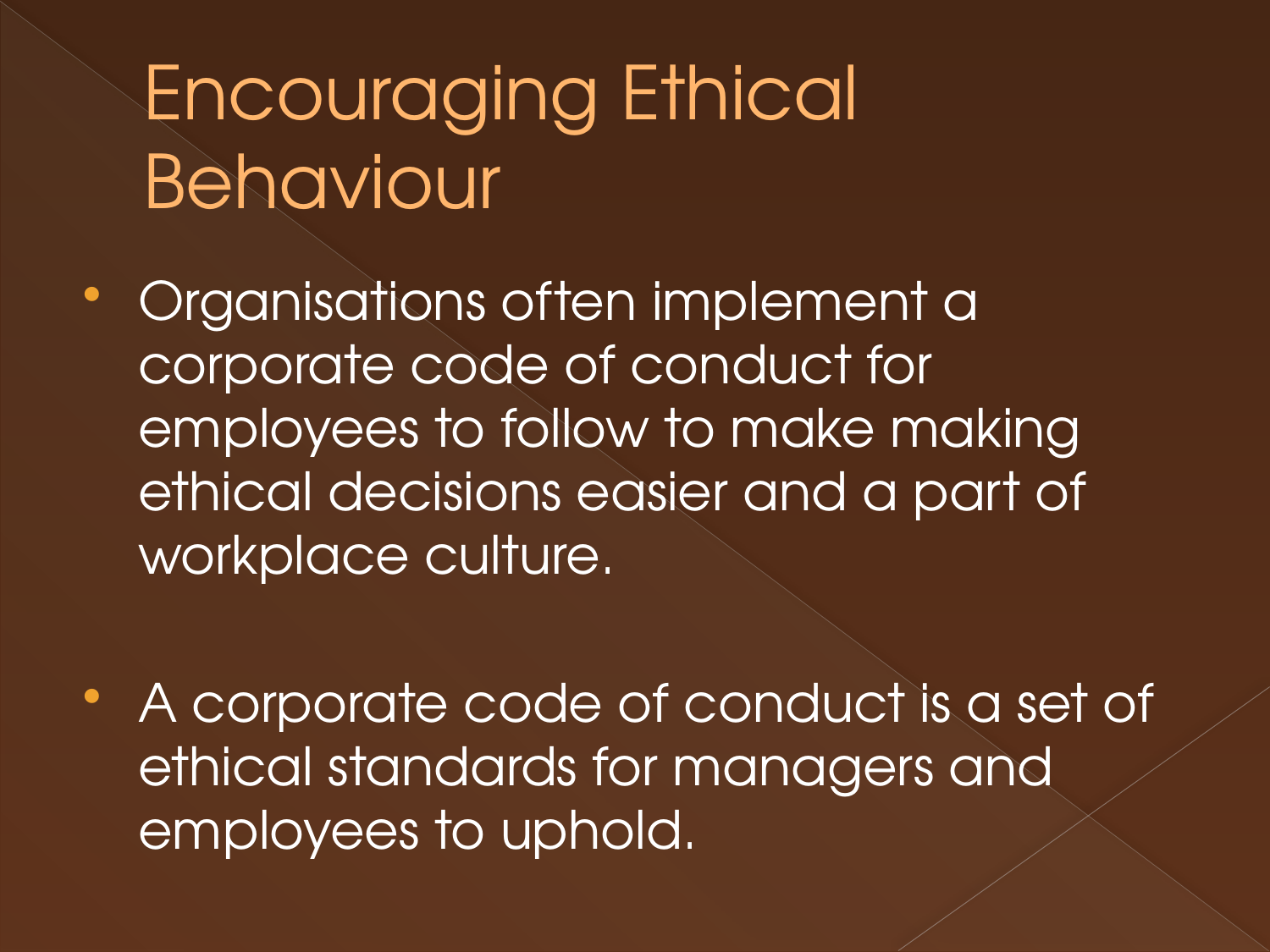

# Encouraging Ethical Behaviour
Organisations often implement a corporate code of conduct for employees to follow to make making ethical decisions easier and a part of workplace culture.

A corporate code of conduct is a set of ethical standards for managers and employees to uphold.